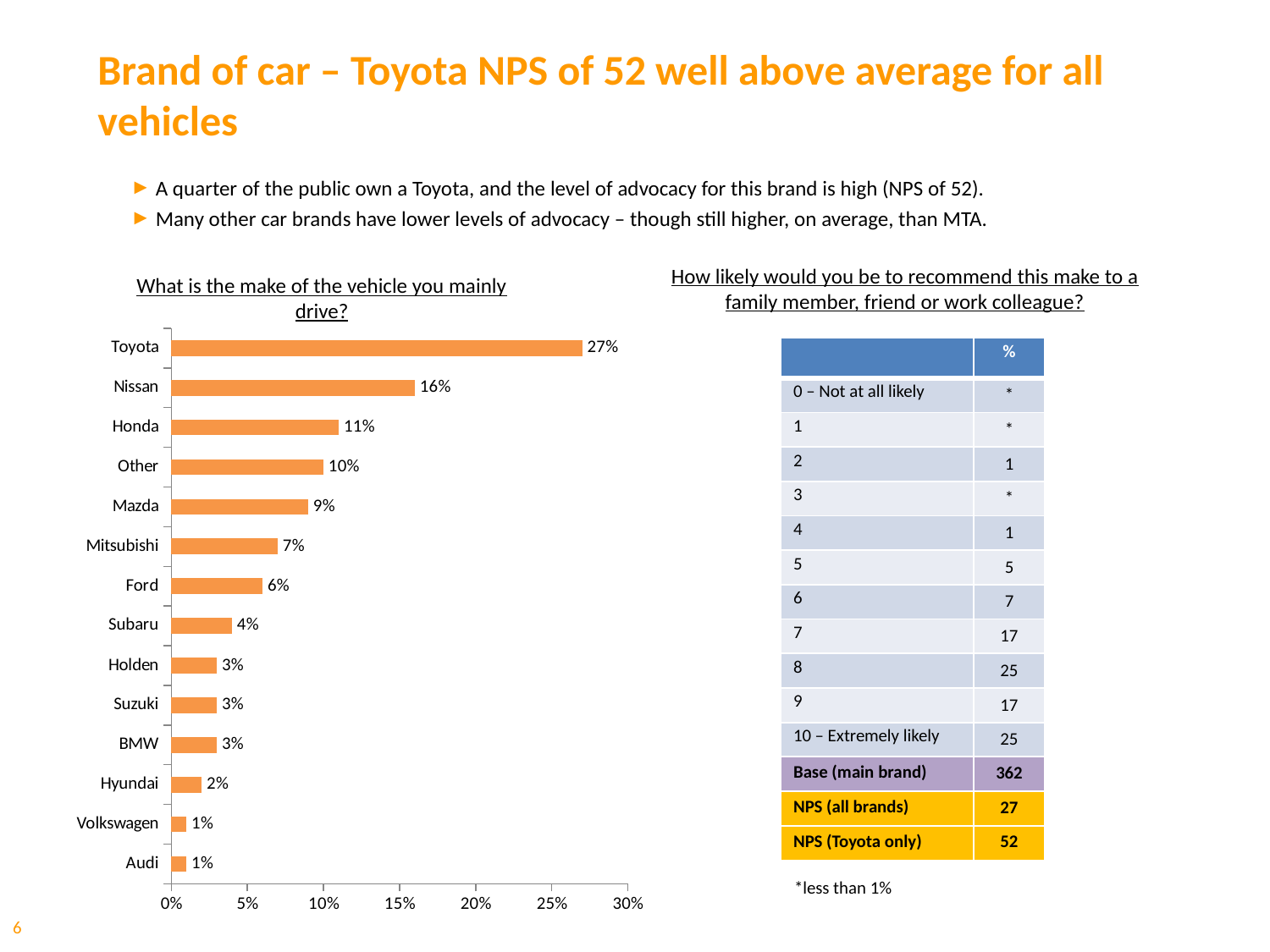

# Brand of car – Toyota NPS of 52 well above average for all vehicles
A quarter of the public own a Toyota, and the level of advocacy for this brand is high (NPS of 52).
Many other car brands have lower levels of advocacy – though still higher, on average, than MTA.
How likely would you be to recommend this make to a family member, friend or work colleague?
What is the make of the vehicle you mainly drive?

### Chart

| Category | 2015 |
|---|---|
| Audi | 0.01 |
| Volkswagen | 0.01 |
| Hyundai | 0.02 |
| BMW | 0.03 |
| Suzuki | 0.03 |
| Holden | 0.03 |
| Subaru | 0.04 |
| Ford | 0.06 |
| Mitsubishi | 0.07 |
| Mazda | 0.09 |
| Other | 0.1 |
| Honda | 0.11 |
| Nissan | 0.16 |
| Toyota | 0.27 |
|  | % |
| --- | --- |
| 0 – Not at all likely | \* |
| 1 | \* |
| 2 | 1 |
| 3 | \* |
| 4 | 1 |
| 5 | 5 |
| 6 | 7 |
| 7 | 17 |
| 8 | 25 |
| 9 | 17 |
| 10 – Extremely likely | 25 |
| Base (main brand) | 362 |
| NPS (all brands) | 27 |
| NPS (Toyota only) | 52 |

*less than 1%
6